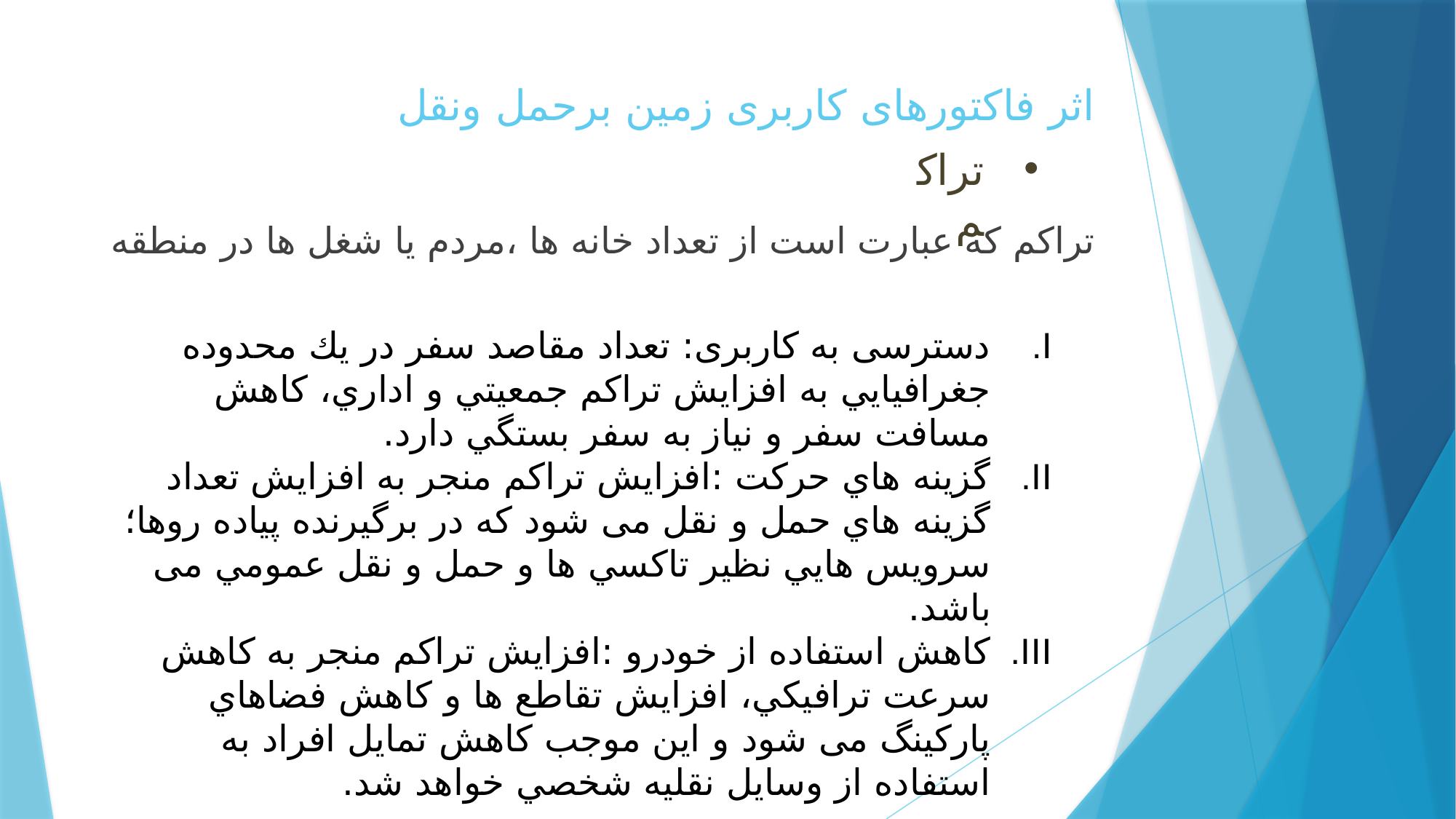

# اثر فاکتورهای کاربری زمین برحمل ونقل
تراکم
تراکم که عبارت است از تعداد خانه ها ،مردم یا شغل ها در منطقه

دسترسی به کاربری: تعداد مقاصد سفر در يك محدوده جغرافيايي به افزايش تراكم جمعيتي و اداري، كاهش مسافت سفر و نياز به سفر بستگي دارد.
گزينه هاي حركت :افزايش تراكم منجر به افزايش تعداد گزينه هاي حمل و نقل می شود كه در برگيرنده پياده روها؛ سرويس هايي نظير تاكسي ها و حمل و نقل عمومي می باشد.
كاهش استفاده از خودرو :افزايش تراكم منجر به كاهش سرعت ترافيكي، افزايش تقاطع ها و كاهش فضاهاي پاركينگ می شود و اين موجب كاهش تمايل افراد به استفاده از وسايل نقليه شخصي خواهد شد.